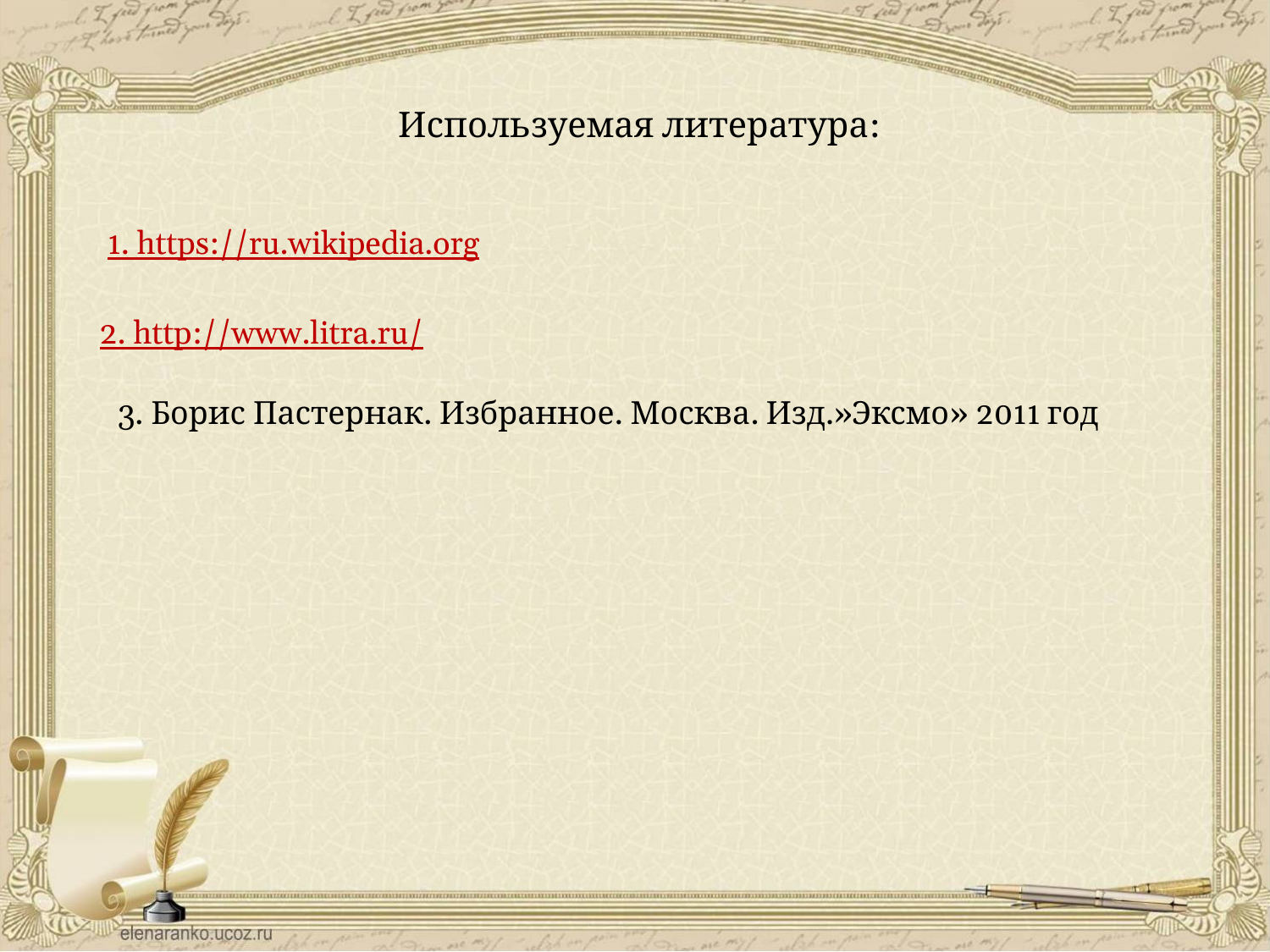

Используемая литература:
1. https://ru.wikipedia.org

2. http://www.litra.ru/

3. Борис Пастернак. Избранное. Москва. Изд.»Эксмо» 2011 год